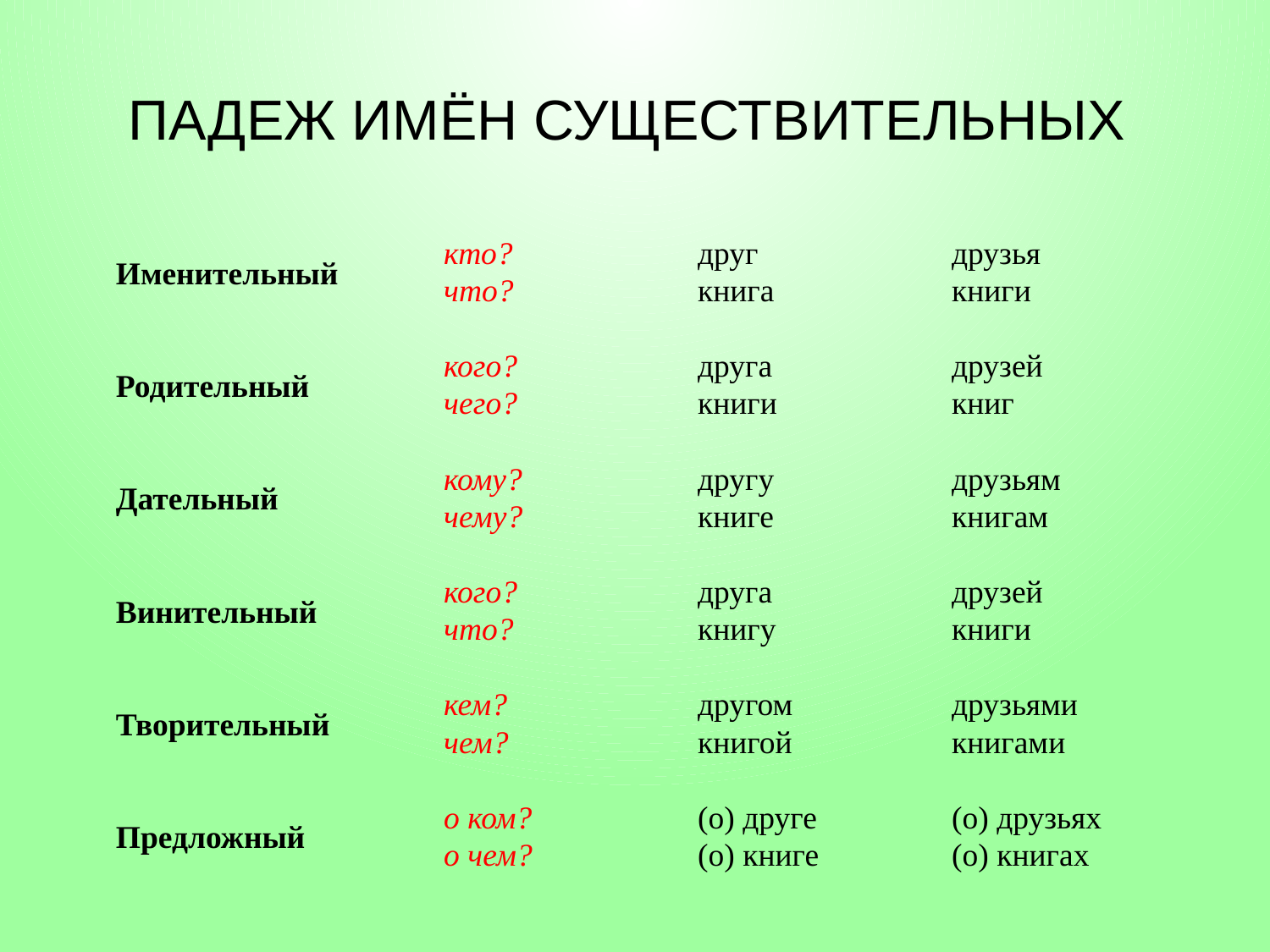

# ПАДЕЖ ИМЁН СУЩЕСТВИТЕЛЬНЫХ
| Именительный | кто? | друг | друзья |
| --- | --- | --- | --- |
|  | что? | книга | книги |
|  |  |  |  |
| Родительный | кого? | друга | друзей |
|  | чего? | книги | книг |
|  |  |  |  |
| Дательный | кому? | другу | друзьям |
|  | чему? | книге | книгам |
|  |  |  |  |
| Винительный | кого? | друга | друзей |
|  | что? | книгу | книги |
|  |  |  |  |
| Творительный | кем? | другом | друзьями |
|  | чем? | книгой | книгами |
|  |  |  |  |
| Предложный | о ком? | (о) друге | (о) друзьях |
|  | о чем? | (о) книге | (о) книгах |